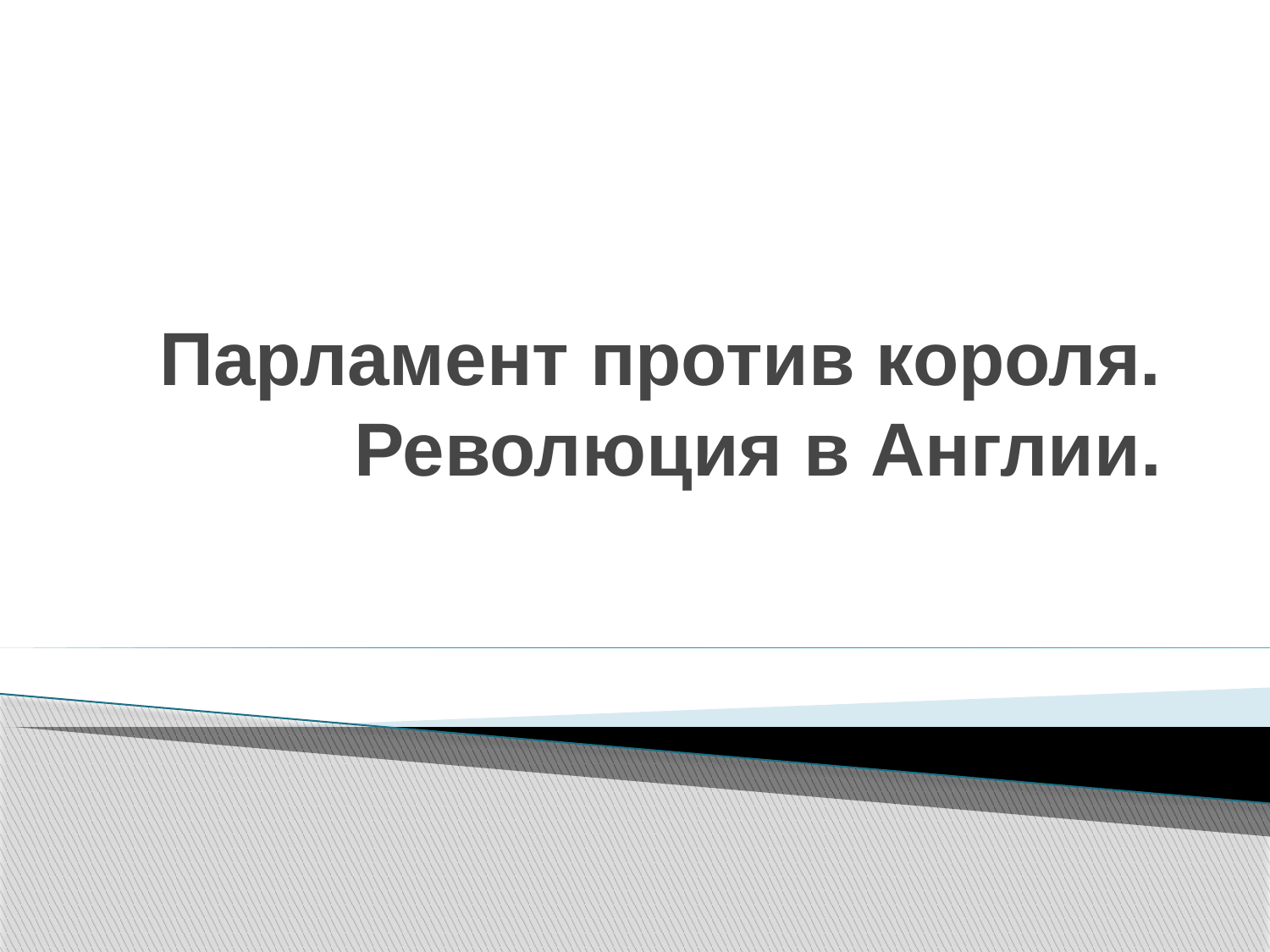

# Парламент против короля. Революция в Англии.